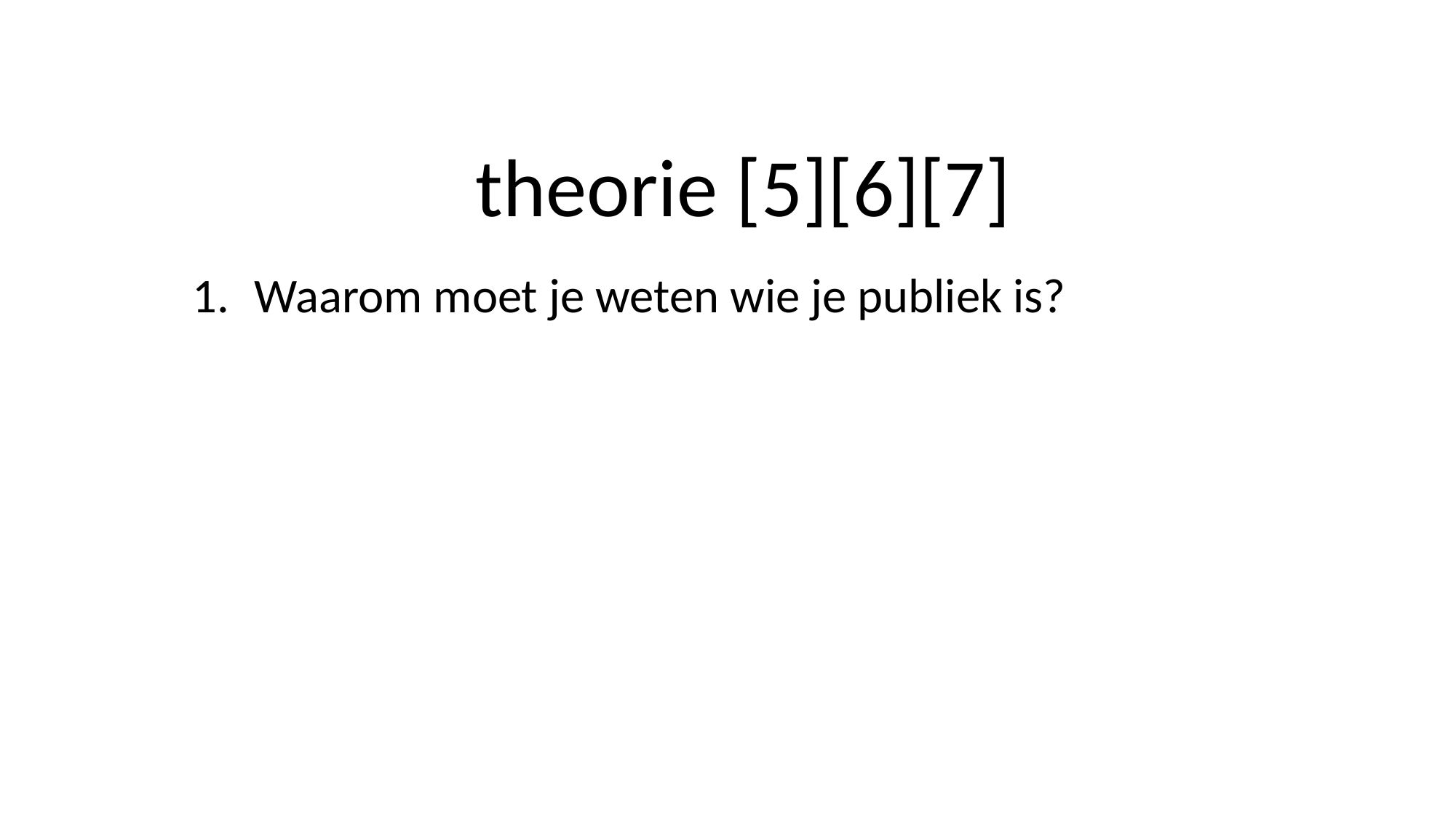

# theorie [5][6][7]
Waarom moet je weten wie je publiek is?